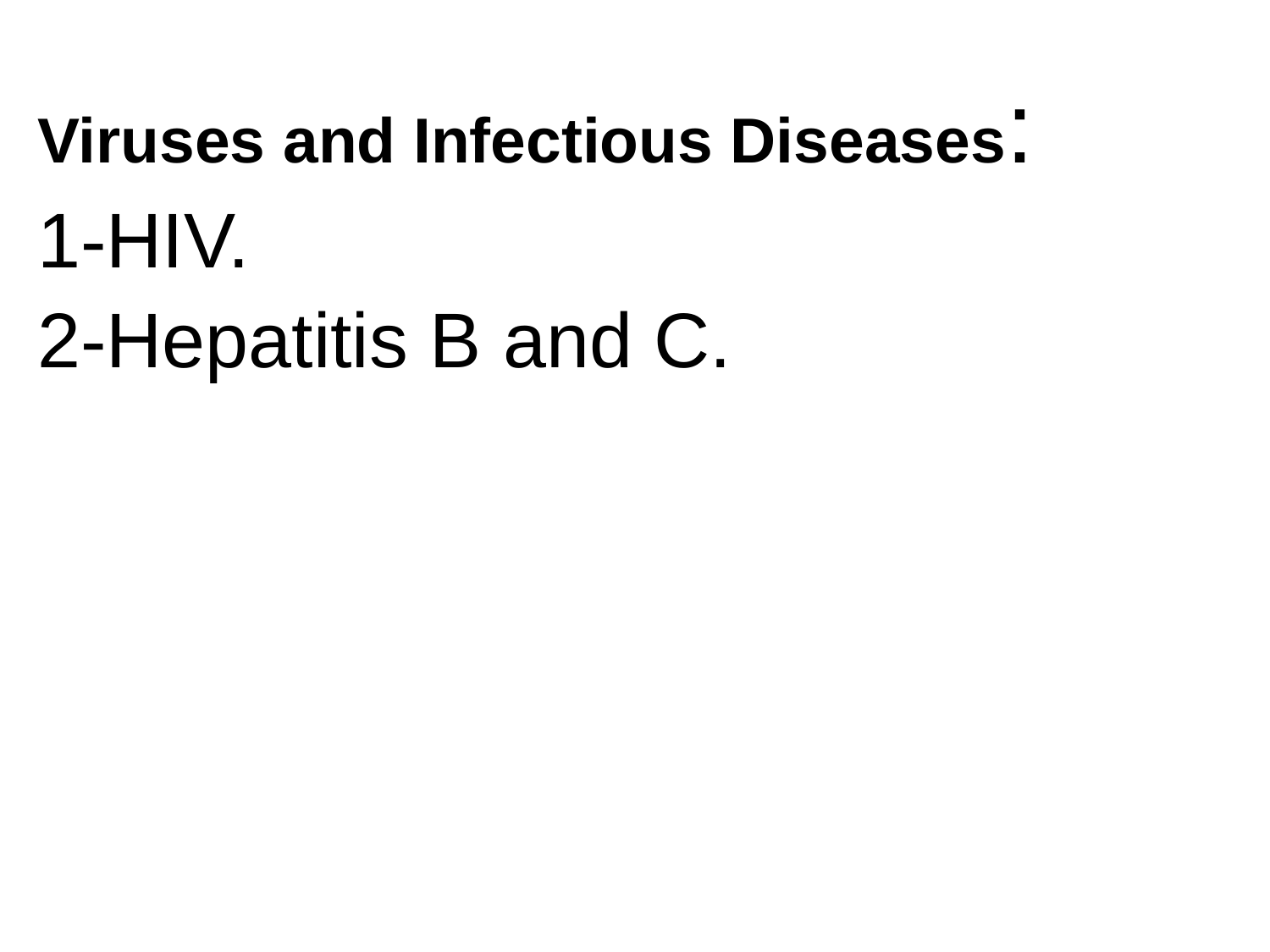

#
Viruses and Infectious Diseases:
1-HIV.
2-Hepatitis B and C.